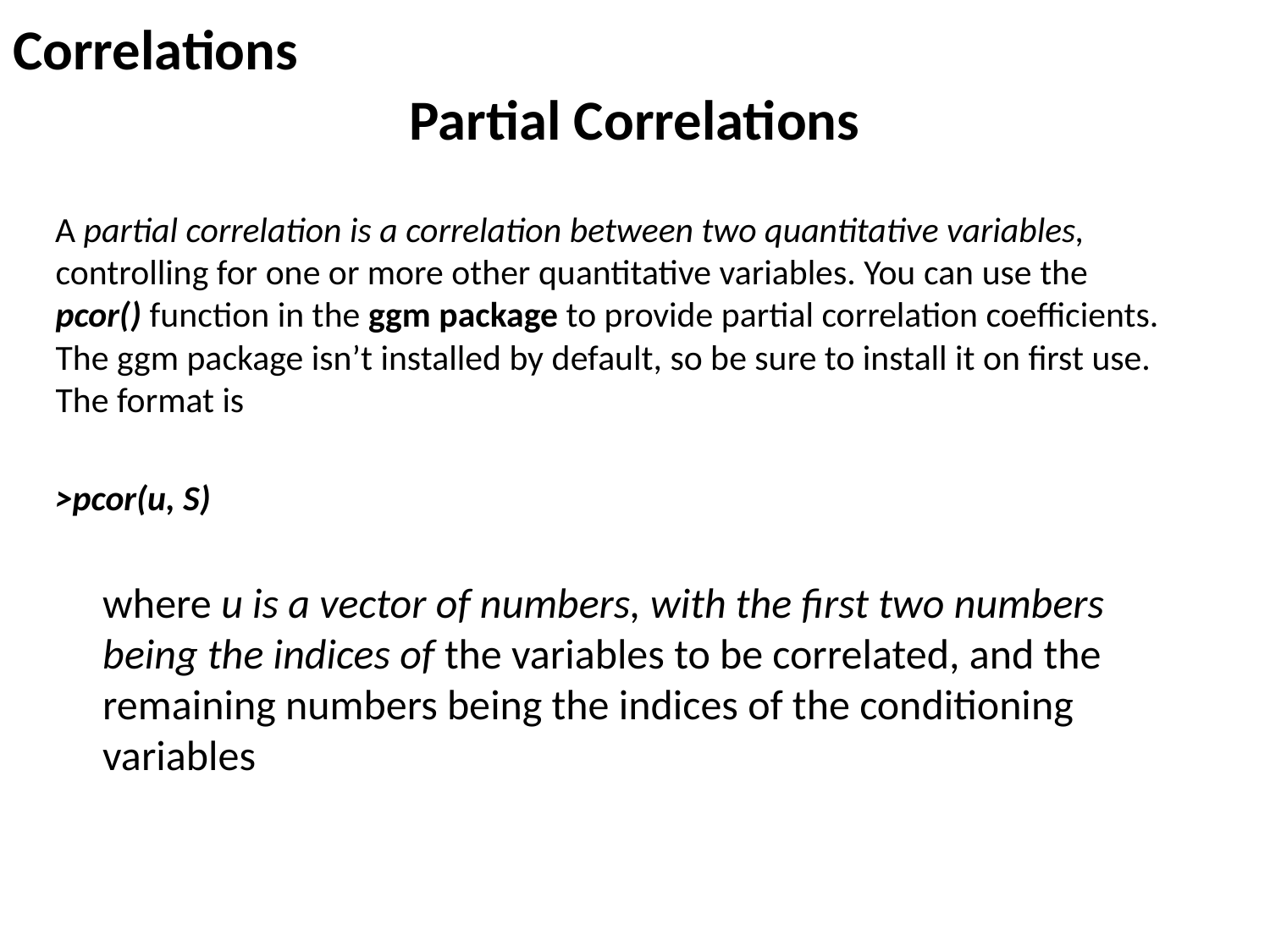

Correlations
# Partial Correlations
A partial correlation is a correlation between two quantitative variables, controlling for one or more other quantitative variables. You can use the pcor() function in the ggm package to provide partial correlation coefficients. The ggm package isn’t installed by default, so be sure to install it on first use. The format is

>pcor(u, S)

	where u is a vector of numbers, with the first two numbers being the indices of the variables to be correlated, and the remaining numbers being the indices of the conditioning variables